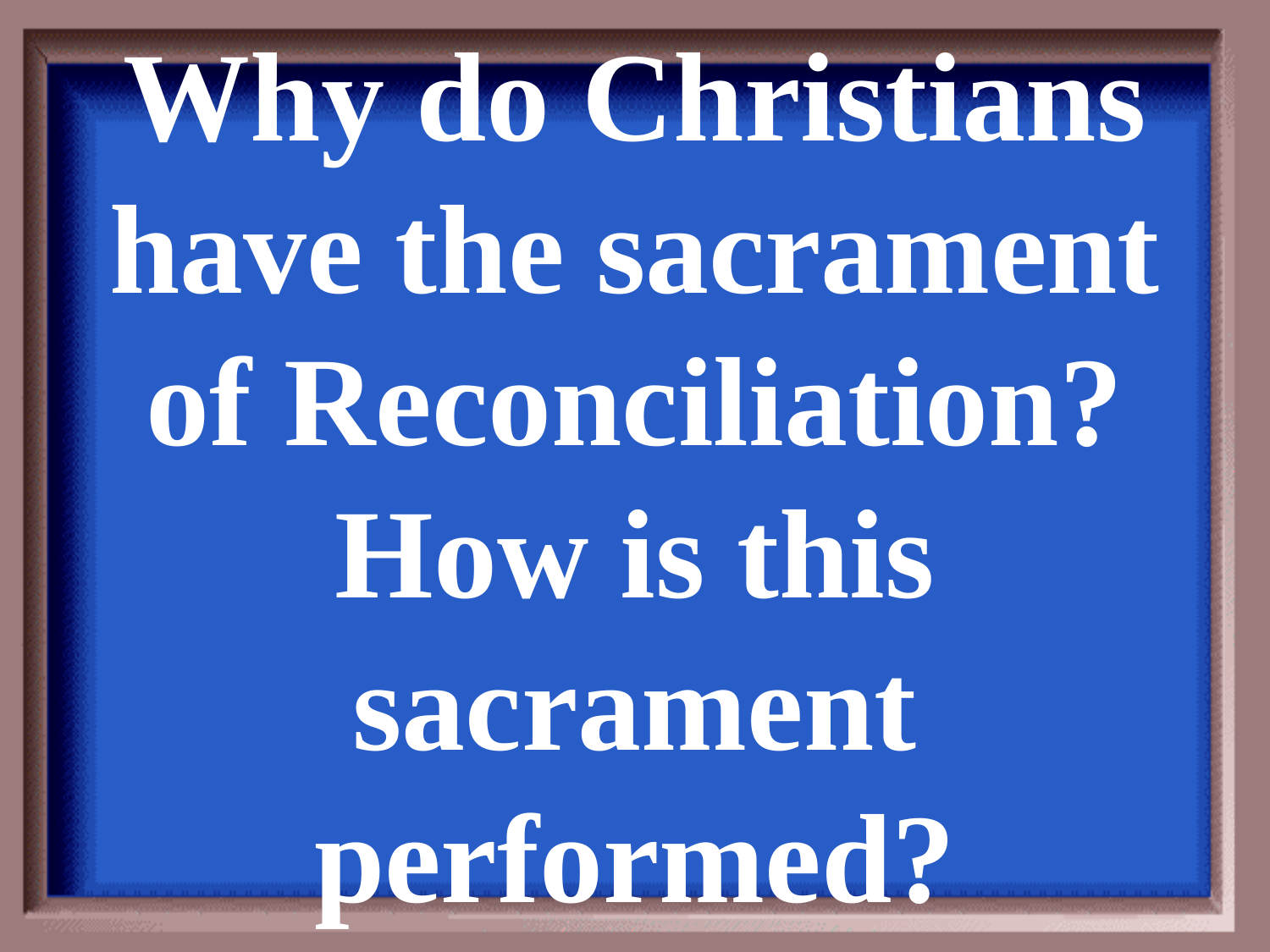

Why do Christians have the sacrament of Reconciliation? How is this sacrament performed?